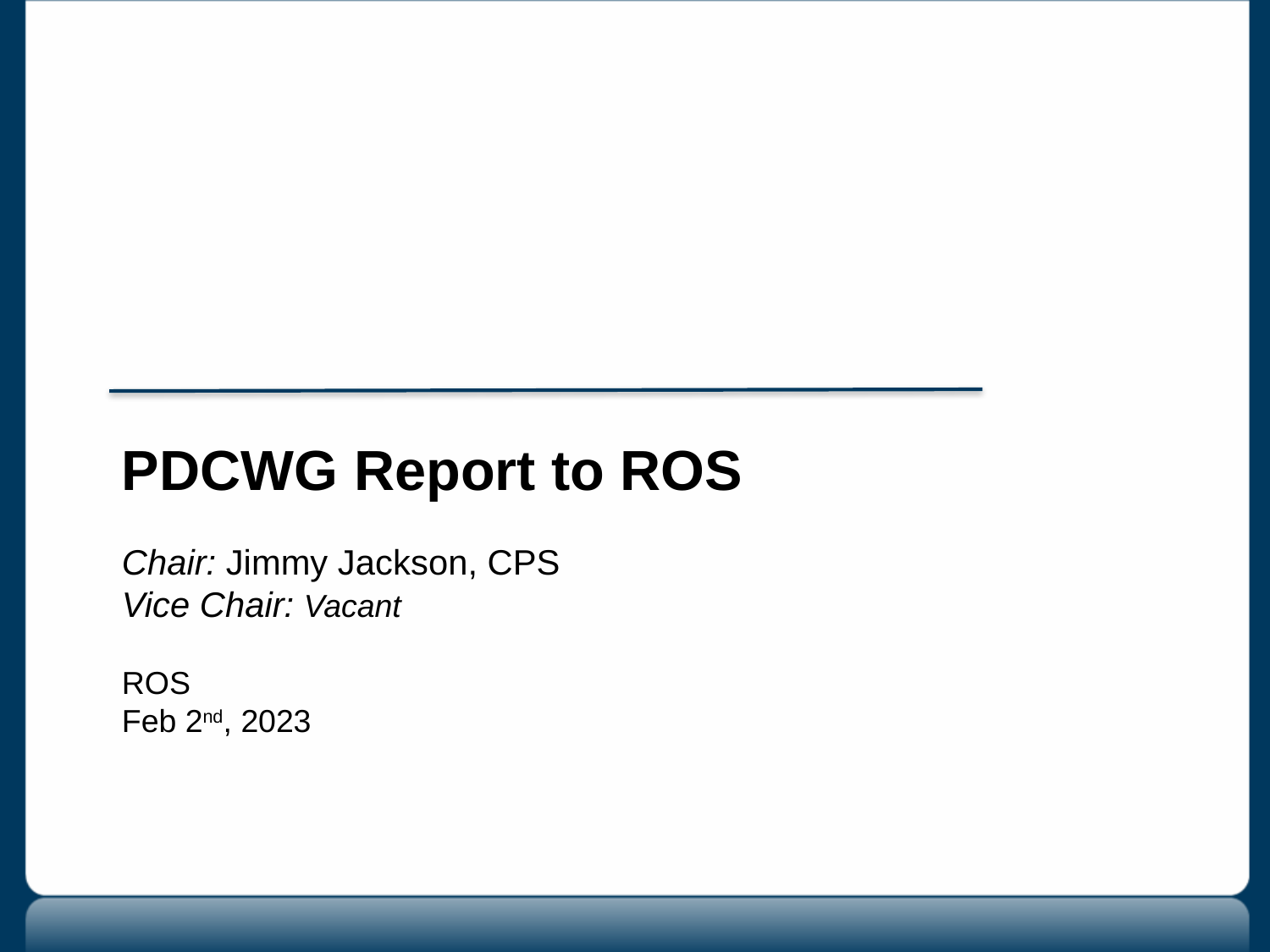

PDCWG Report to ROS

Chair: Jimmy Jackson, CPS
Vice Chair: Vacant

ROS
Feb 2nd, 2023